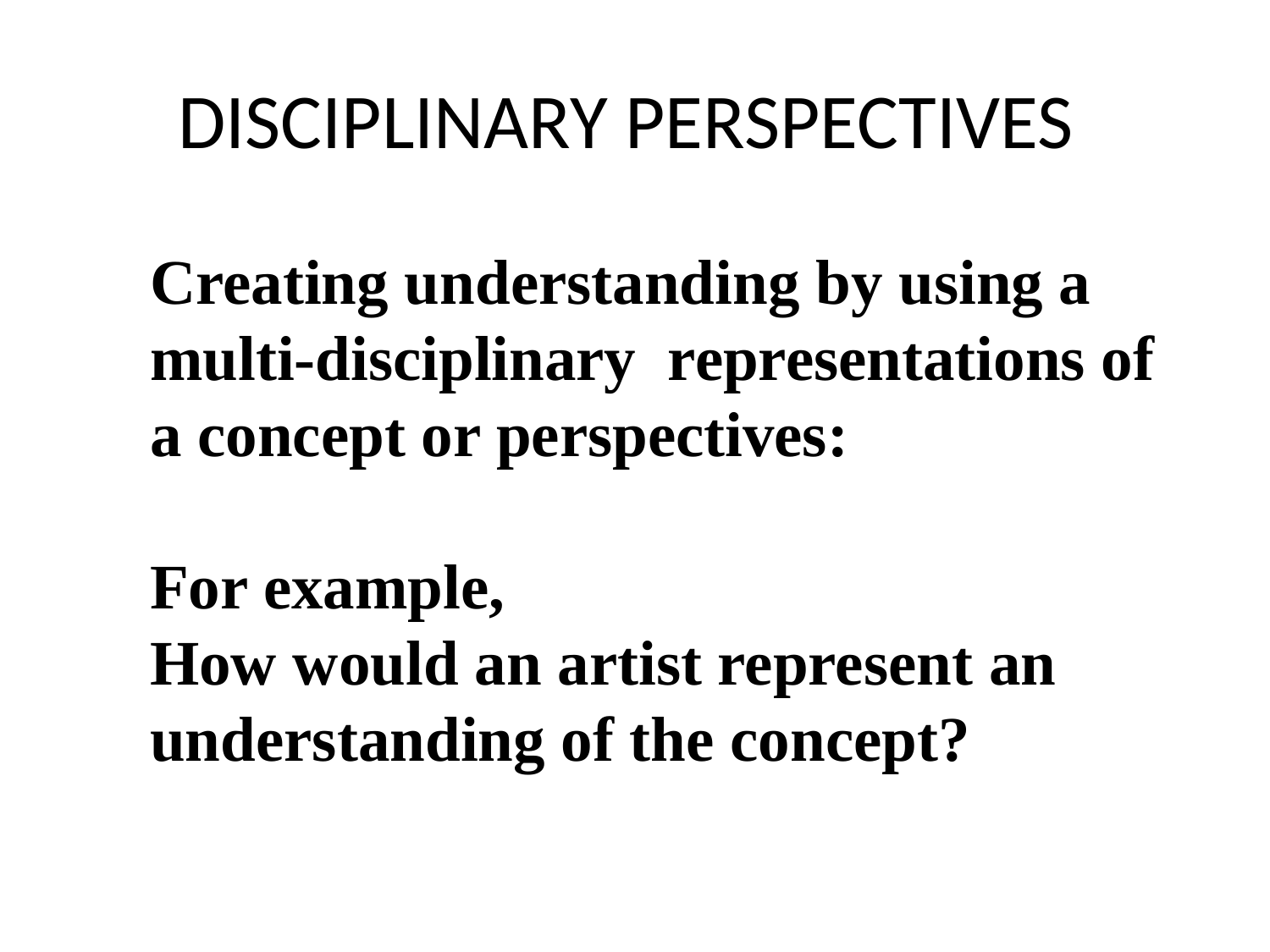

# DISCIPLINARY PERSPECTIVES

Creating understanding by using a multi-disciplinary  representations of a concept or perspectives:

For example,
How would an artist represent an understanding of the concept?